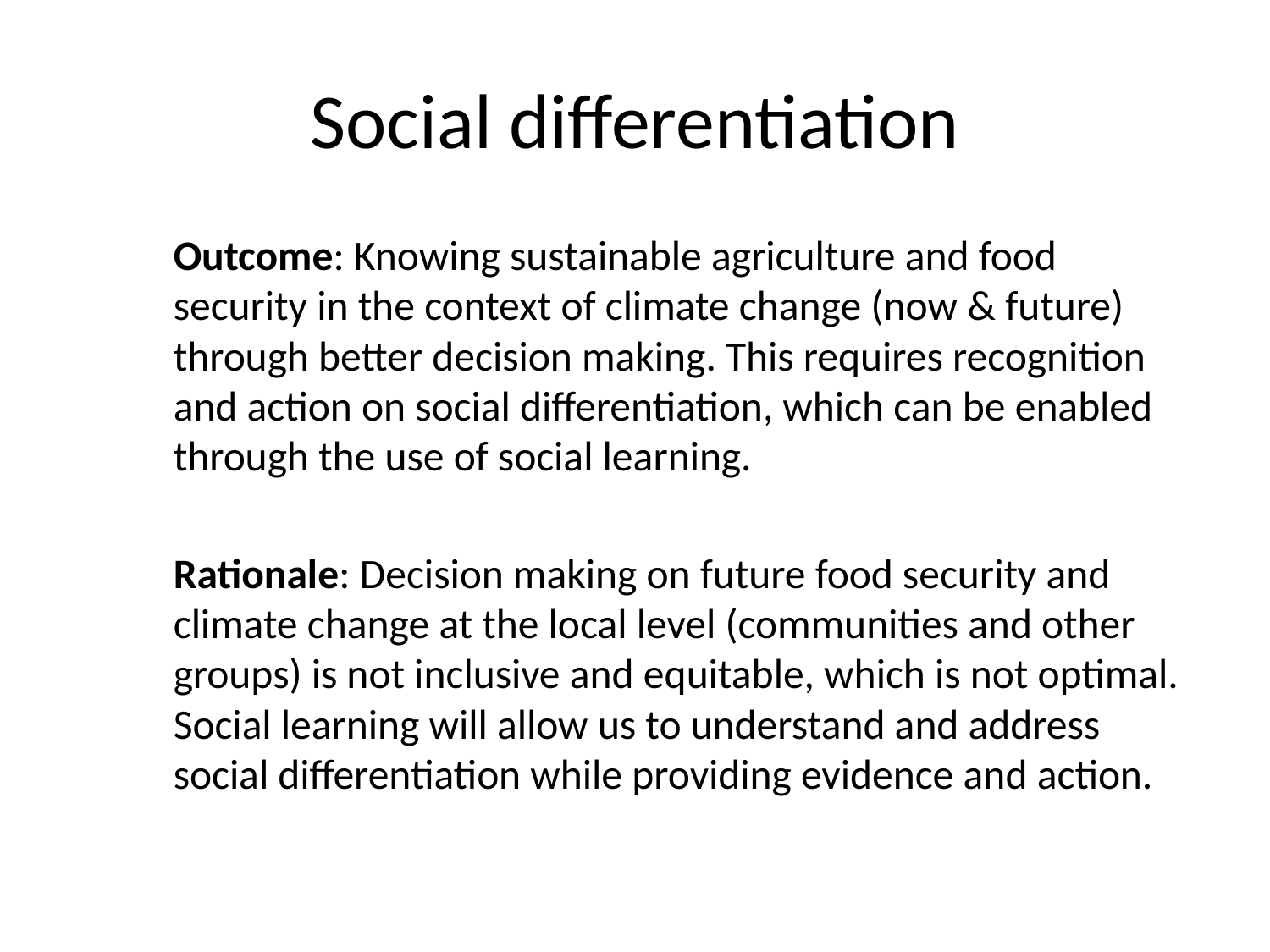

# Social differentiation
	Outcome: Knowing sustainable agriculture and food security in the context of climate change (now & future) through better decision making. This requires recognition and action on social differentiation, which can be enabled through the use of social learning.

	Rationale: Decision making on future food security and climate change at the local level (communities and other groups) is not inclusive and equitable, which is not optimal. Social learning will allow us to understand and address social differentiation while providing evidence and action.